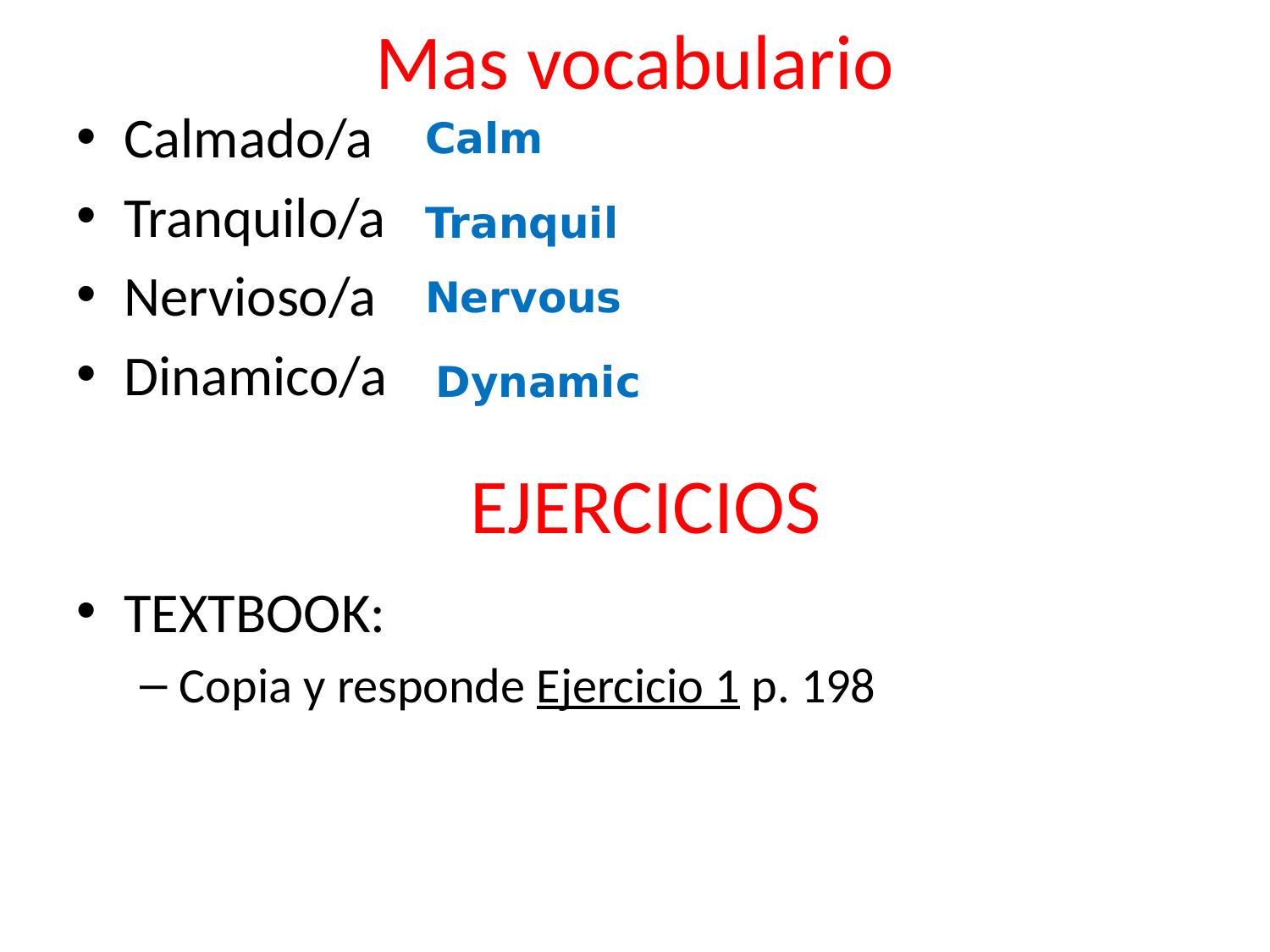

# Mas vocabulario
Calmado/a
Tranquilo/a
Nervioso/a
Dinamico/a

TEXTBOOK:
Copia y responde Ejercicio 1 p. 198

Calm
Tranquil
Nervous
Dynamic
EJERCICIOS